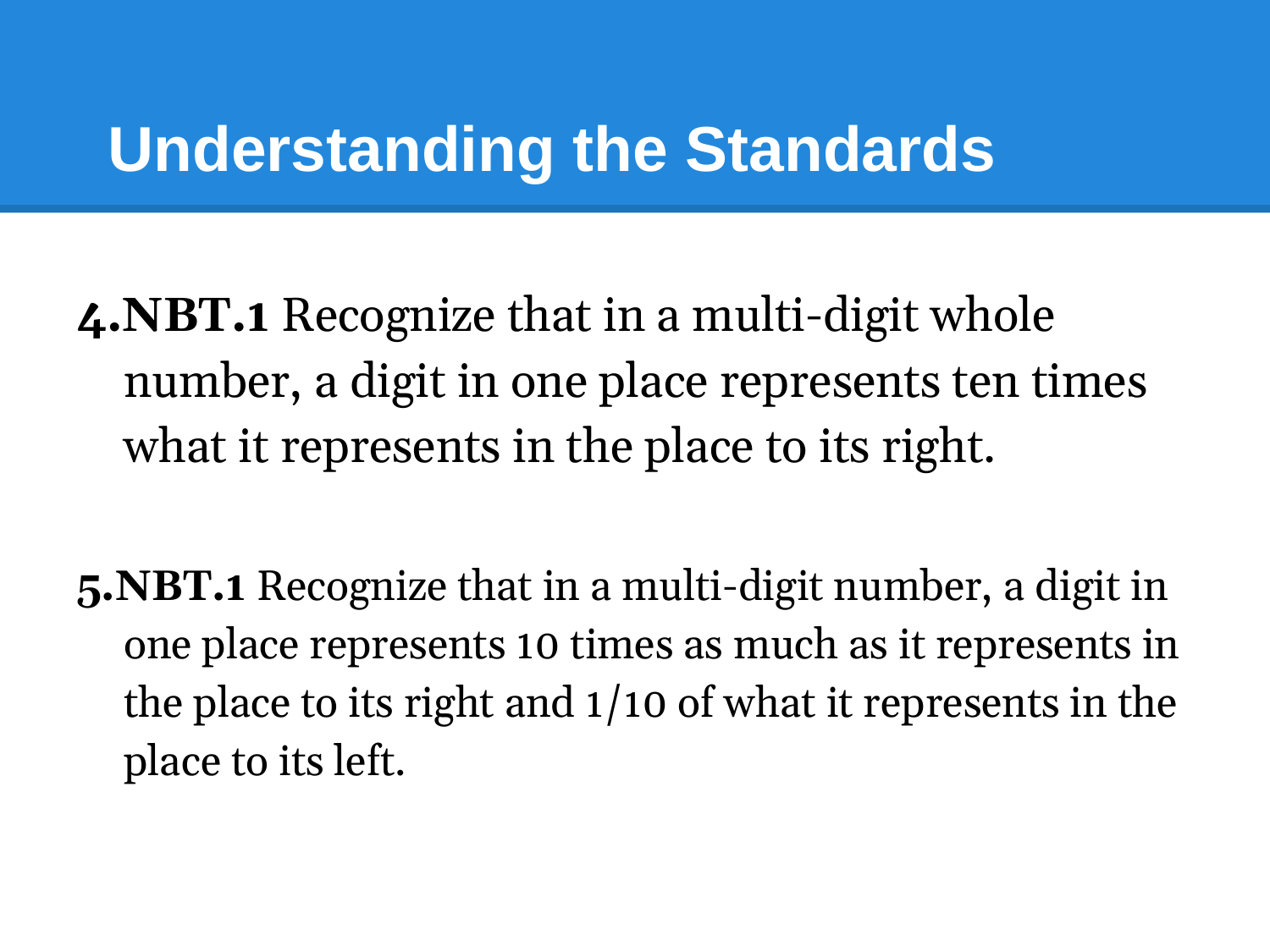

# Understanding the Standards
4.NBT.1 Recognize that in a multi-digit whole number, a digit in one place represents ten times what it represents in the place to its right.

5.NBT.1 Recognize that in a multi-digit number, a digit in one place represents 10 times as much as it represents in the place to its right and 1/10 of what it represents in the place to its left.